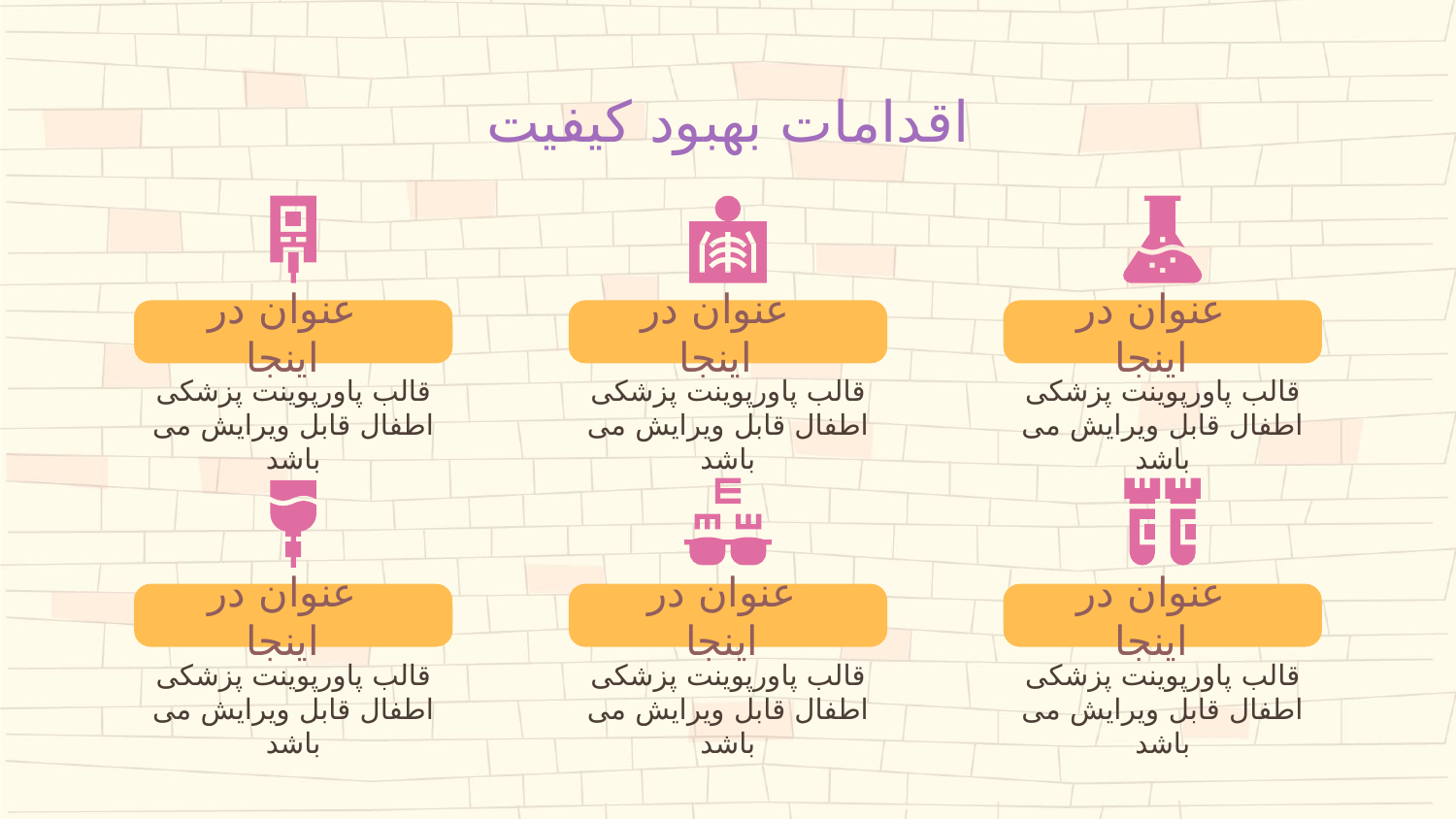

# اقدامات بهبود کیفیت

عنوان در اینجا
عنوان در اینجا
عنوان در اینجا
قالب پاورپوینت پزشکی اطفال قابل ویرایش می باشد
قالب پاورپوینت پزشکی اطفال قابل ویرایش می باشد
قالب پاورپوینت پزشکی اطفال قابل ویرایش می باشد

عنوان در اینجا
عنوان در اینجا
عنوان در اینجا
قالب پاورپوینت پزشکی اطفال قابل ویرایش می باشد
قالب پاورپوینت پزشکی اطفال قابل ویرایش می باشد
قالب پاورپوینت پزشکی اطفال قابل ویرایش می باشد